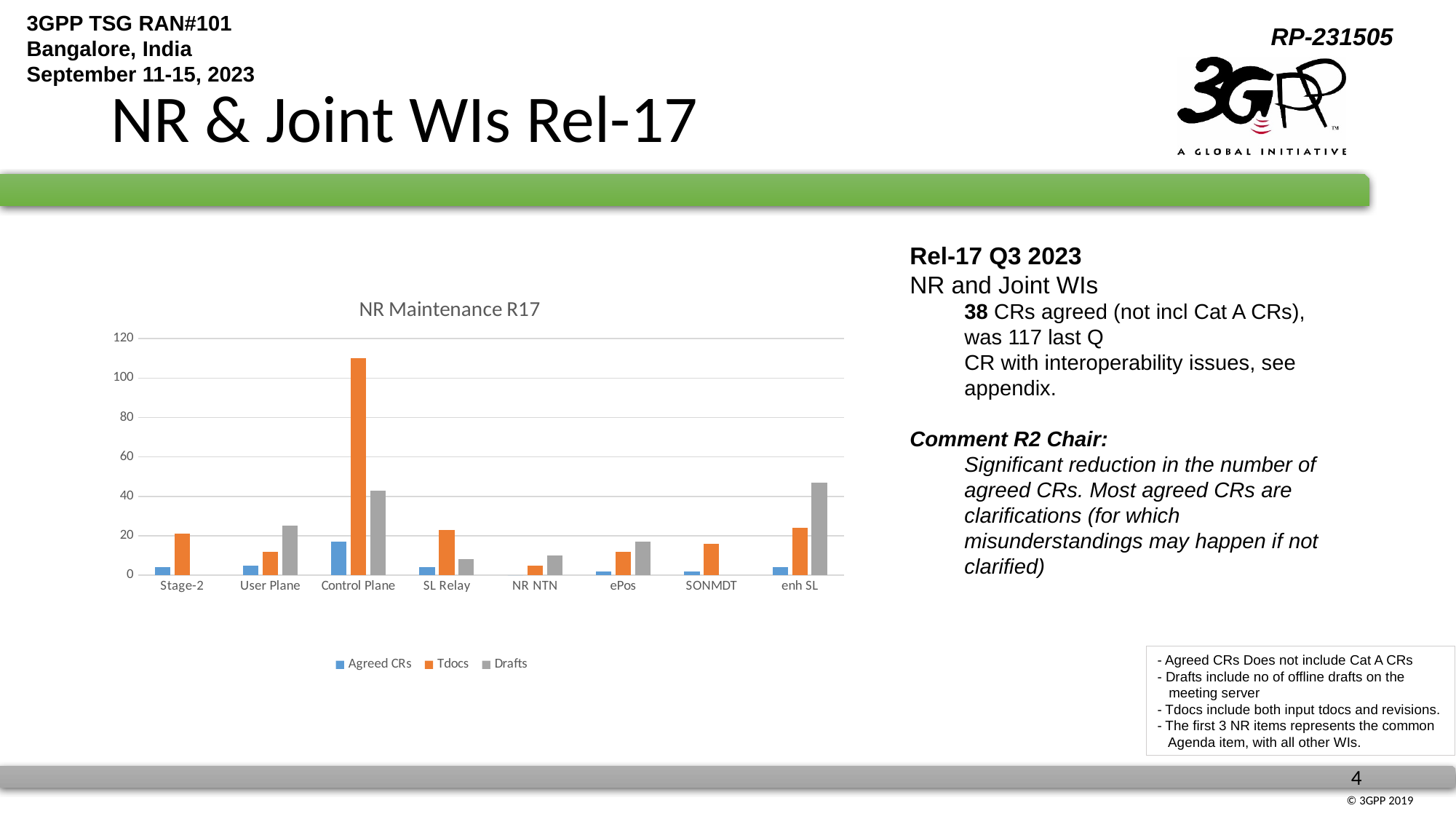

# NR & Joint WIs Rel-17
Rel-17 Q3 2023
NR and Joint WIs
38 CRs agreed (not incl Cat A CRs), was 117 last Q
CR with interoperability issues, see appendix.

Comment R2 Chair:
Significant reduction in the number of agreed CRs. Most agreed CRs are clarifications (for which  misunderstandings may happen if not clarified)

### Chart: NR Maintenance R17

| Category | Agreed CRs | Tdocs | Drafts |
|---|---|---|---|
| Stage-2 | 4.0 | 21.0 | None |
| User Plane | 5.0 | 12.0 | 25.0 |
| Control Plane | 17.0 | 110.0 | 43.0 |
| SL Relay | 4.0 | 23.0 | 8.0 |
| NR NTN | 0.0 | 5.0 | 10.0 |
| ePos | 2.0 | 12.0 | 17.0 |
| SONMDT | 2.0 | 16.0 | None |
| enh SL | 4.0 | 24.0 | 47.0 |
- Agreed CRs Does not include Cat A CRs
- Drafts include no of offline drafts on the
   meeting server
- Tdocs include both input tdocs and revisions.
- The first 3 NR items represents the common
   Agenda item, with all other WIs.